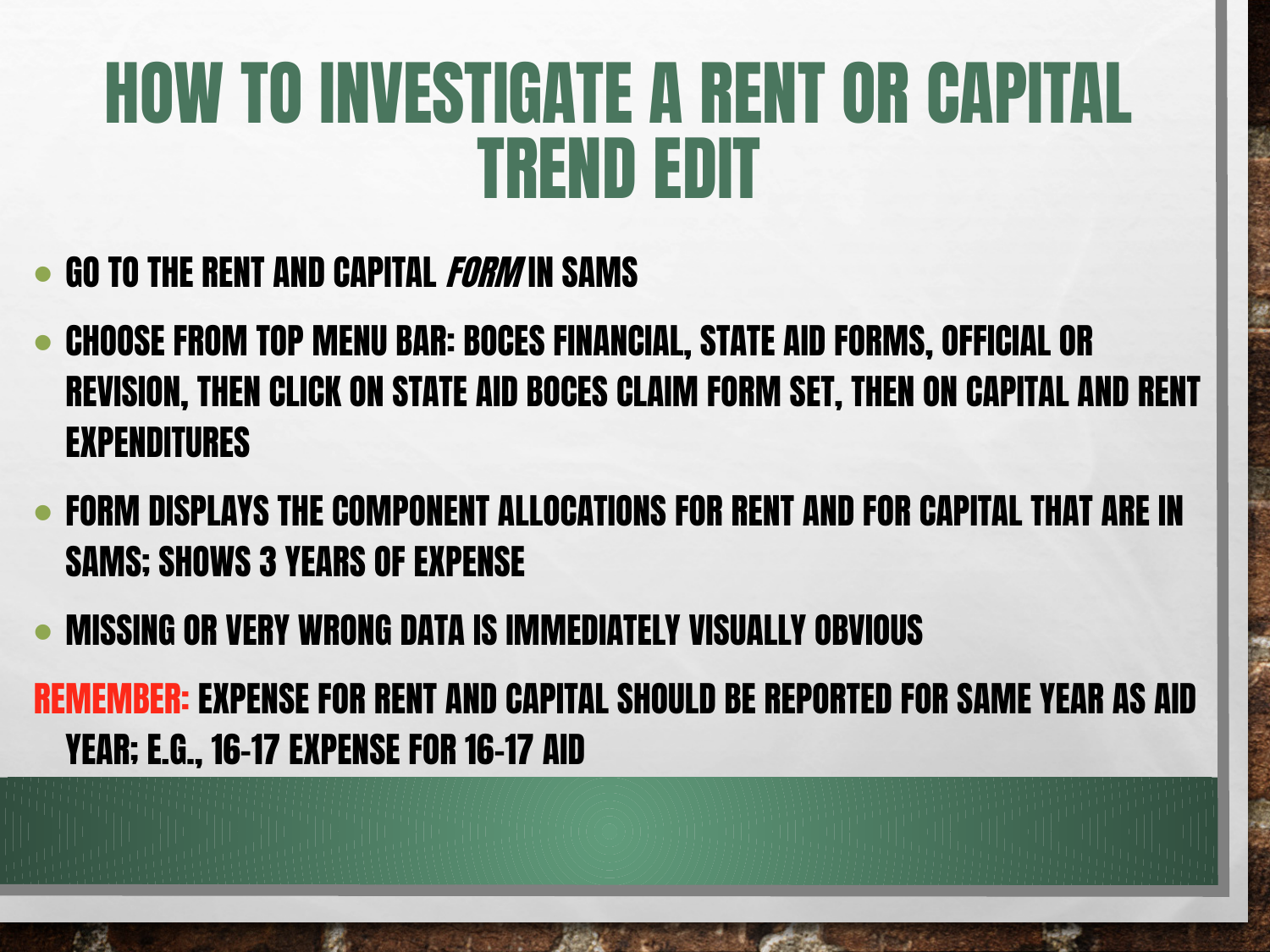

# How to Investigate a Rent or Capital Trend Edit
Go to the Rent and Capital form in SAMS
Choose from top menu bar: BOCES Financial, State Aid Forms, Official or Revision, then click on State Aid BOCES Claim Form Set, then on Capital and Rent Expenditures
Form displays the component allocations for rent and for capital that are in SAMS; shows 3 years of expense
Missing or very wrong data is immediately visually obvious
REMEMBER: Expense for rent and capital should be reported for same year as aid year; e.g., 16-17 expense for 16-17 aid